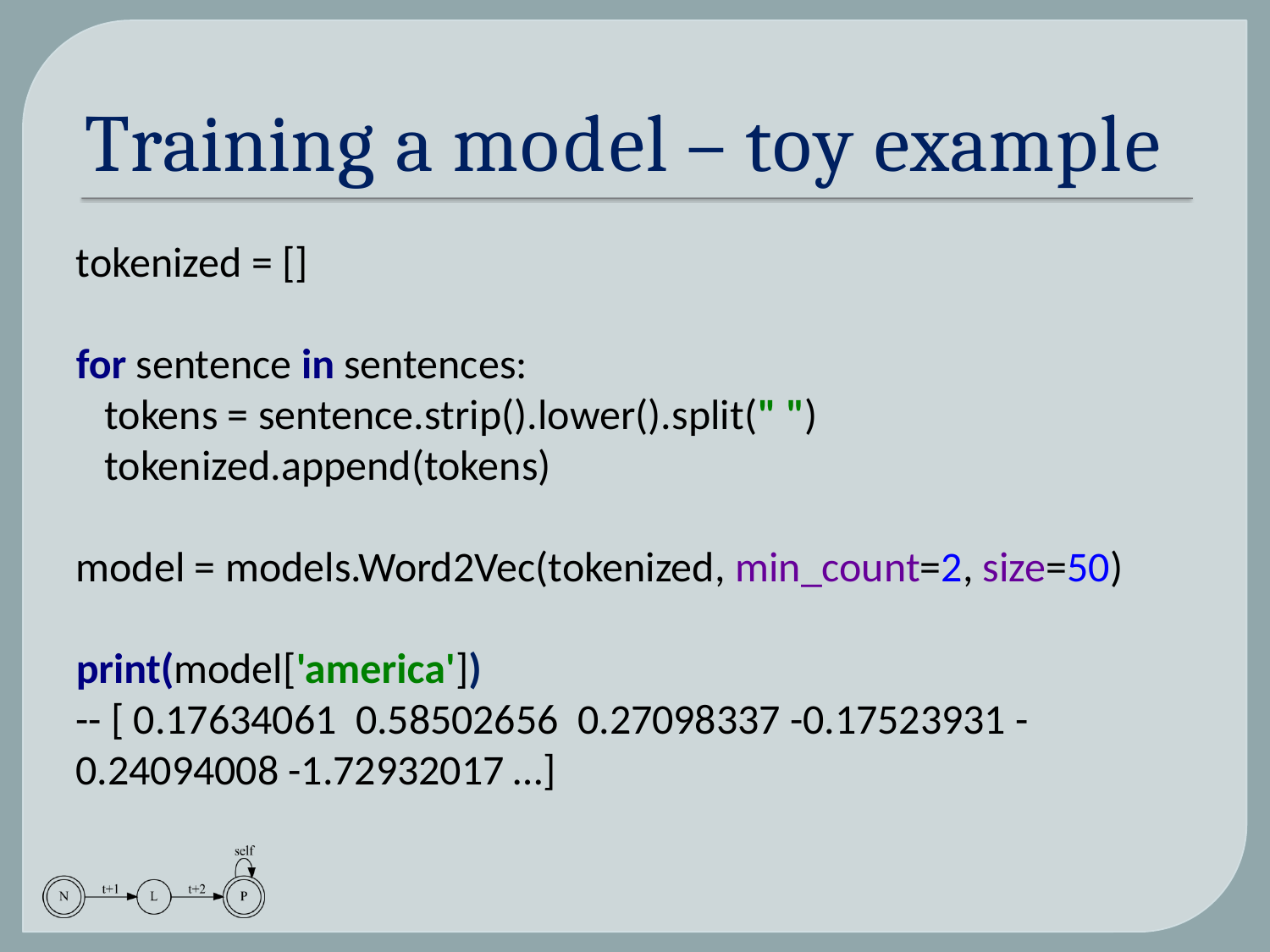

# Training a model – toy example
tokenized = []
for sentence in sentences:
   tokens = sentence.strip().lower().split(" ")
   tokenized.append(tokens)
model = models.Word2Vec(tokenized, min_count=2, size=50)

print(model['america'])
-- [ 0.17634061  0.58502656  0.27098337 -0.17523931 -0.24094008 -1.72932017 …]